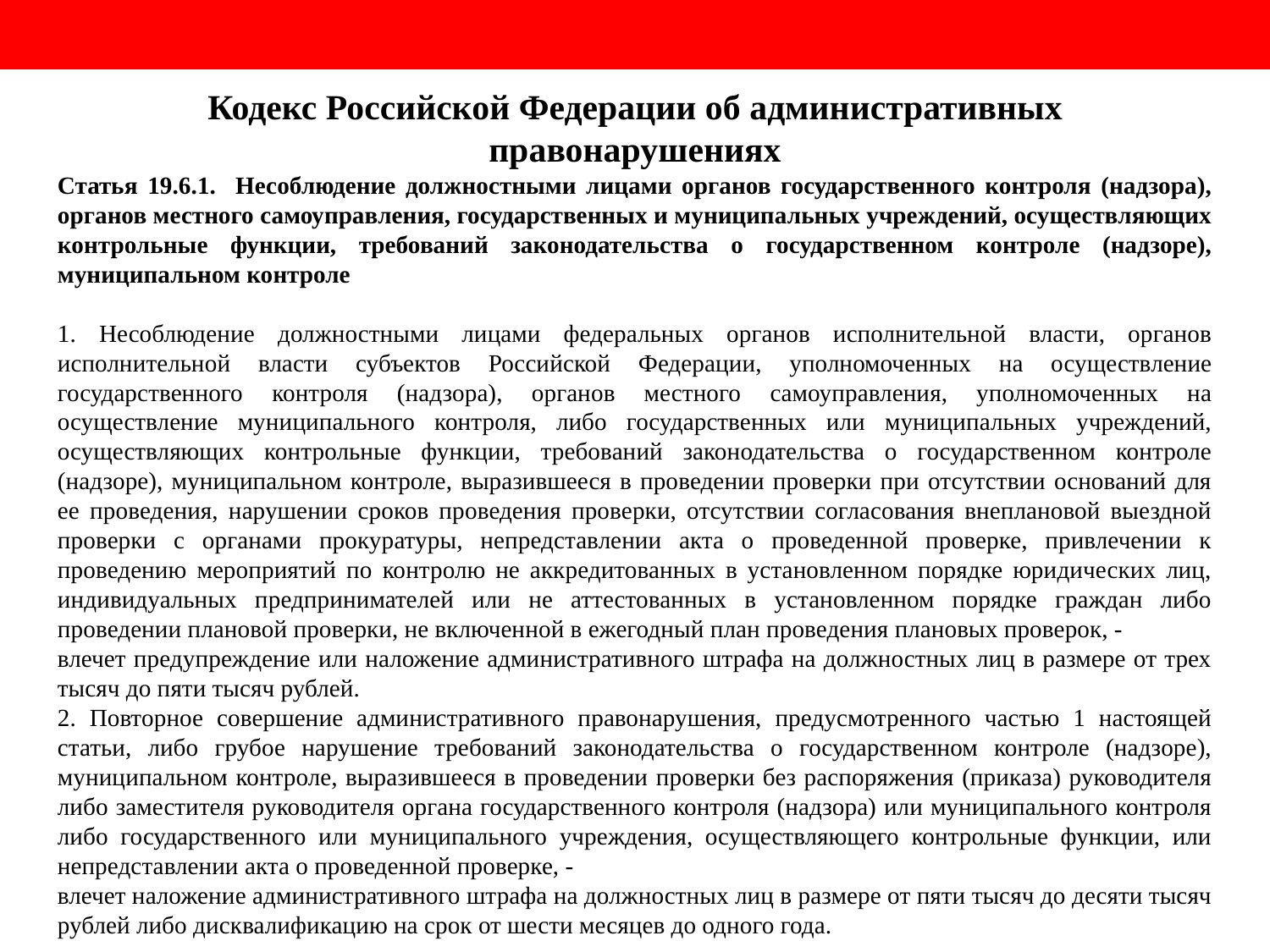

Кодекс Российской Федерации об административных правонарушениях
Статья 19.6.1.  Несоблюдение должностными лицами органов государственного контроля (надзора), органов местного самоуправления, государственных и муниципальных учреждений, осуществляющих контрольные функции, требований законодательства о государственном контроле (надзоре), муниципальном контроле

1. Несоблюдение должностными лицами федеральных органов исполнительной власти, органов исполнительной власти субъектов Российской Федерации, уполномоченных на осуществление государственного контроля (надзора), органов местного самоуправления, уполномоченных на осуществление муниципального контроля, либо государственных или муниципальных учреждений, осуществляющих контрольные функции, требований законодательства о государственном контроле (надзоре), муниципальном контроле, выразившееся в проведении проверки при отсутствии оснований для ее проведения, нарушении сроков проведения проверки, отсутствии согласования внеплановой выездной проверки с органами прокуратуры, непредставлении акта о проведенной проверке, привлечении к проведению мероприятий по контролю не аккредитованных в установленном порядке юридических лиц, индивидуальных предпринимателей или не аттестованных в установленном порядке граждан либо проведении плановой проверки, не включенной в ежегодный план проведения плановых проверок, -
влечет предупреждение или наложение административного штрафа на должностных лиц в размере от трех тысяч до пяти тысяч рублей.
2. Повторное совершение административного правонарушения, предусмотренного частью 1 настоящей статьи, либо грубое нарушение требований законодательства о государственном контроле (надзоре), муниципальном контроле, выразившееся в проведении проверки без распоряжения (приказа) руководителя либо заместителя руководителя органа государственного контроля (надзора) или муниципального контроля либо государственного или муниципального учреждения, осуществляющего контрольные функции, или непредставлении акта о проведенной проверке, -
влечет наложение административного штрафа на должностных лиц в размере от пяти тысяч до десяти тысяч рублей либо дисквалификацию на срок от шести месяцев до одного года.